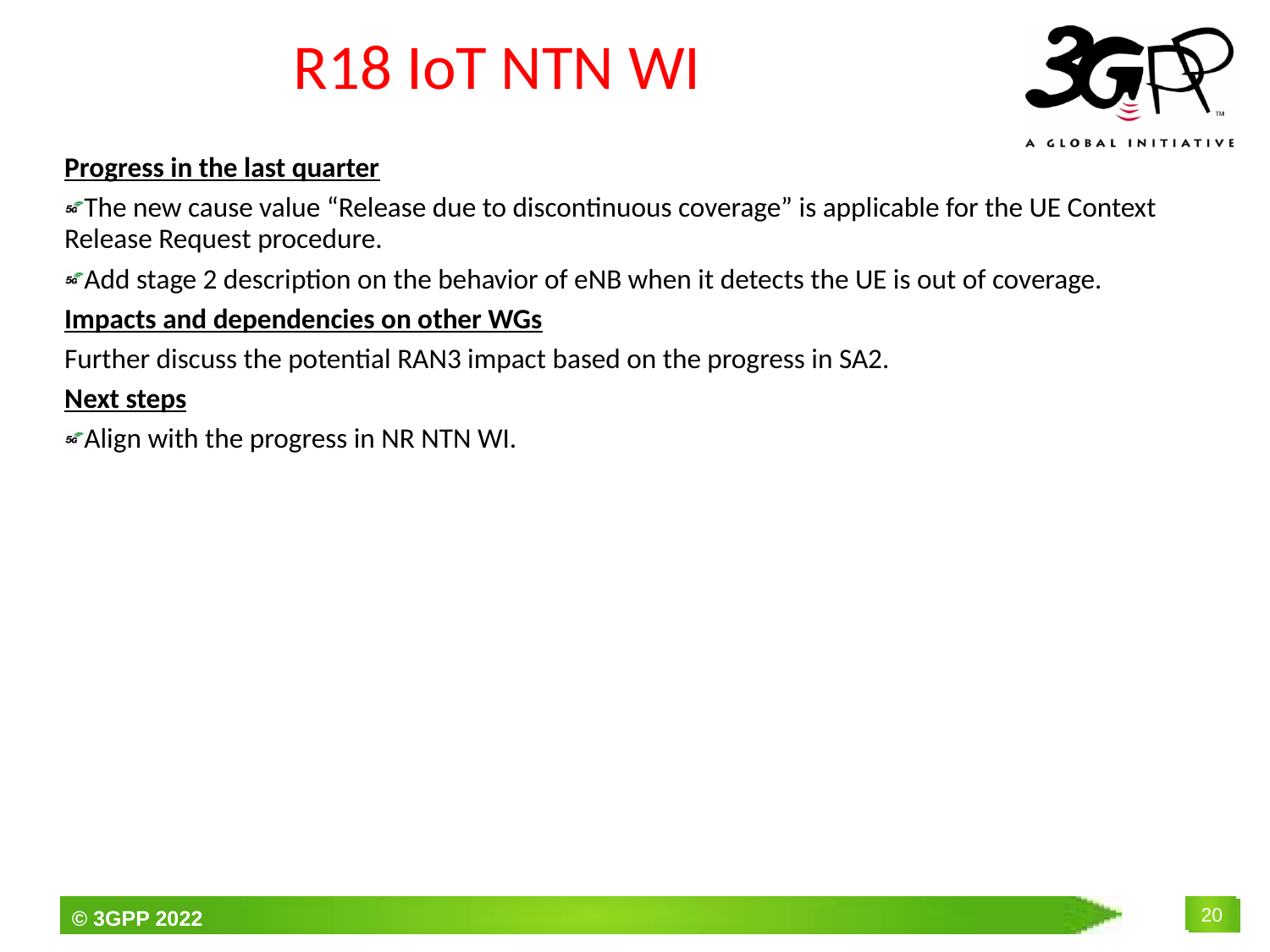

# R18 IoT NTN WI
Progress in the last quarter
The new cause value “Release due to discontinuous coverage” is applicable for the UE Context Release Request procedure.
Add stage 2 description on the behavior of eNB when it detects the UE is out of coverage.
Impacts and dependencies on other WGs
Further discuss the potential RAN3 impact based on the progress in SA2.
Next steps
Align with the progress in NR NTN WI.

20